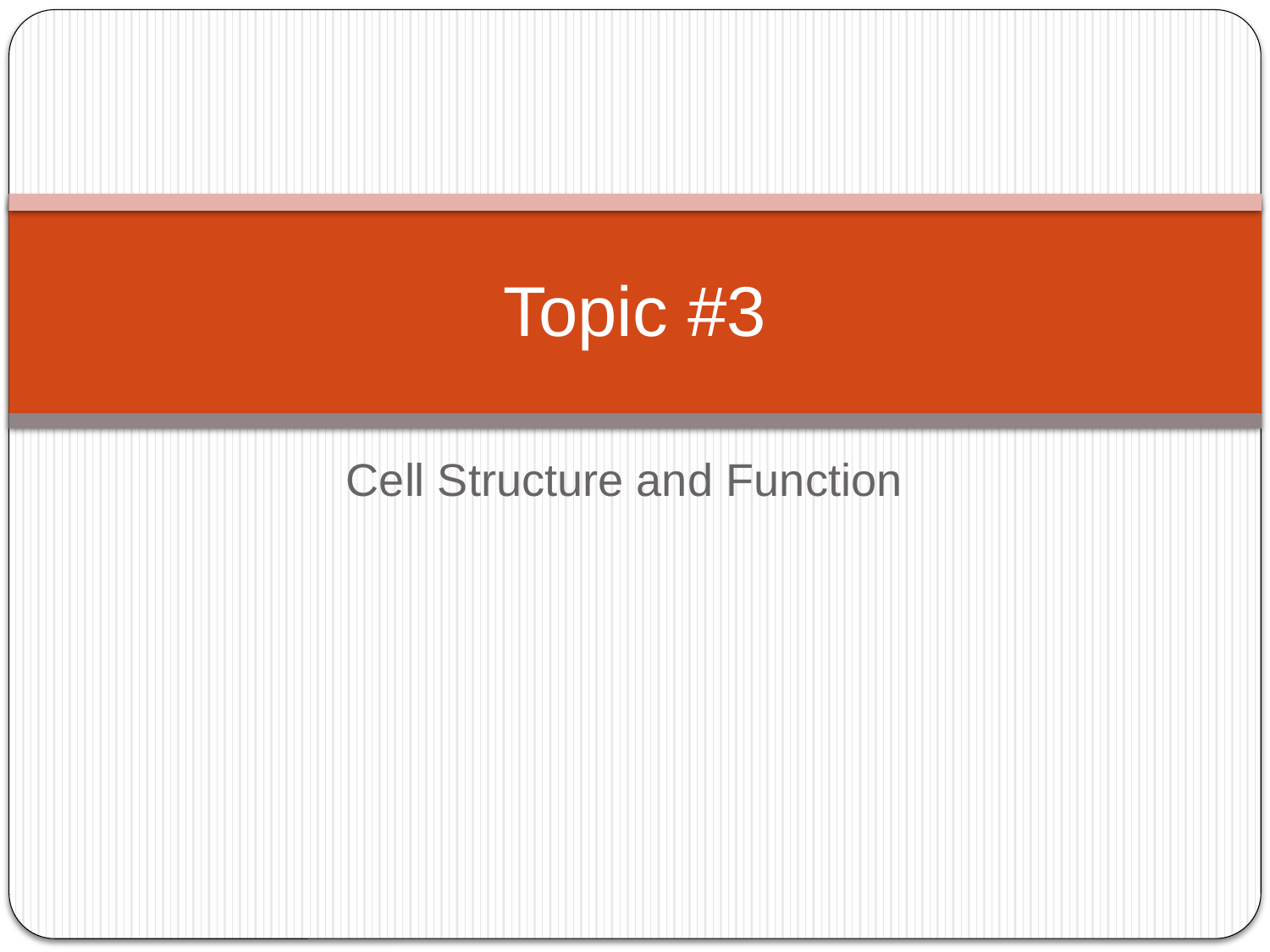

# Topic #3
Cell Structure and Function